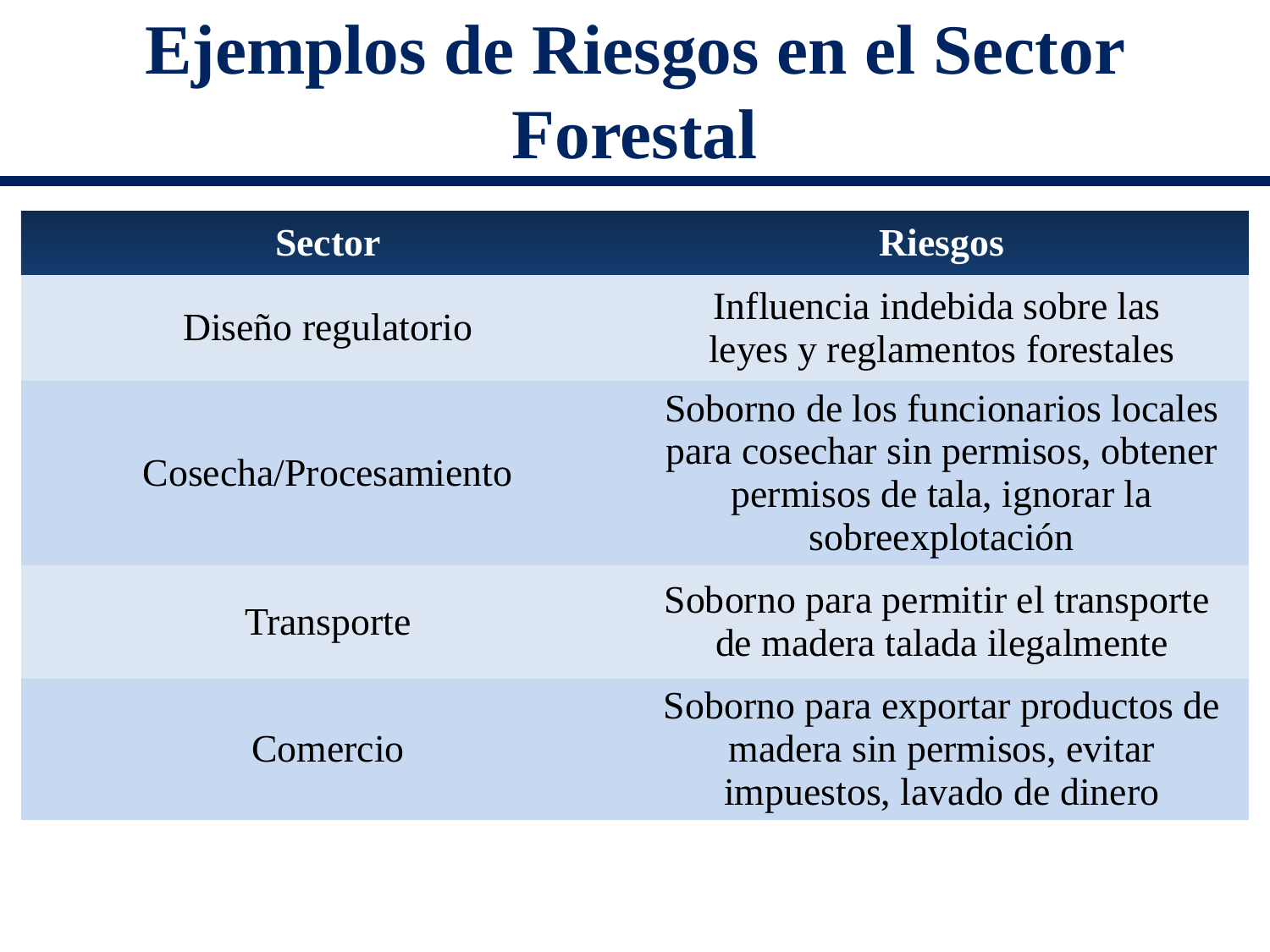

Ejemplos de Riesgos en el Sector Forestal

| Sector | Riesgos |
| --- | --- |
| Diseño regulatorio | Influencia indebida sobre las leyes y reglamentos forestales |
| Cosecha/Procesamiento | Soborno de los funcionarios locales para cosechar sin permisos, obtener permisos de tala, ignorar la sobreexplotación |
| Transporte | Soborno para permitir el transporte de madera talada ilegalmente |
| Comercio | Soborno para exportar productos de madera sin permisos, evitar impuestos, lavado de dinero |